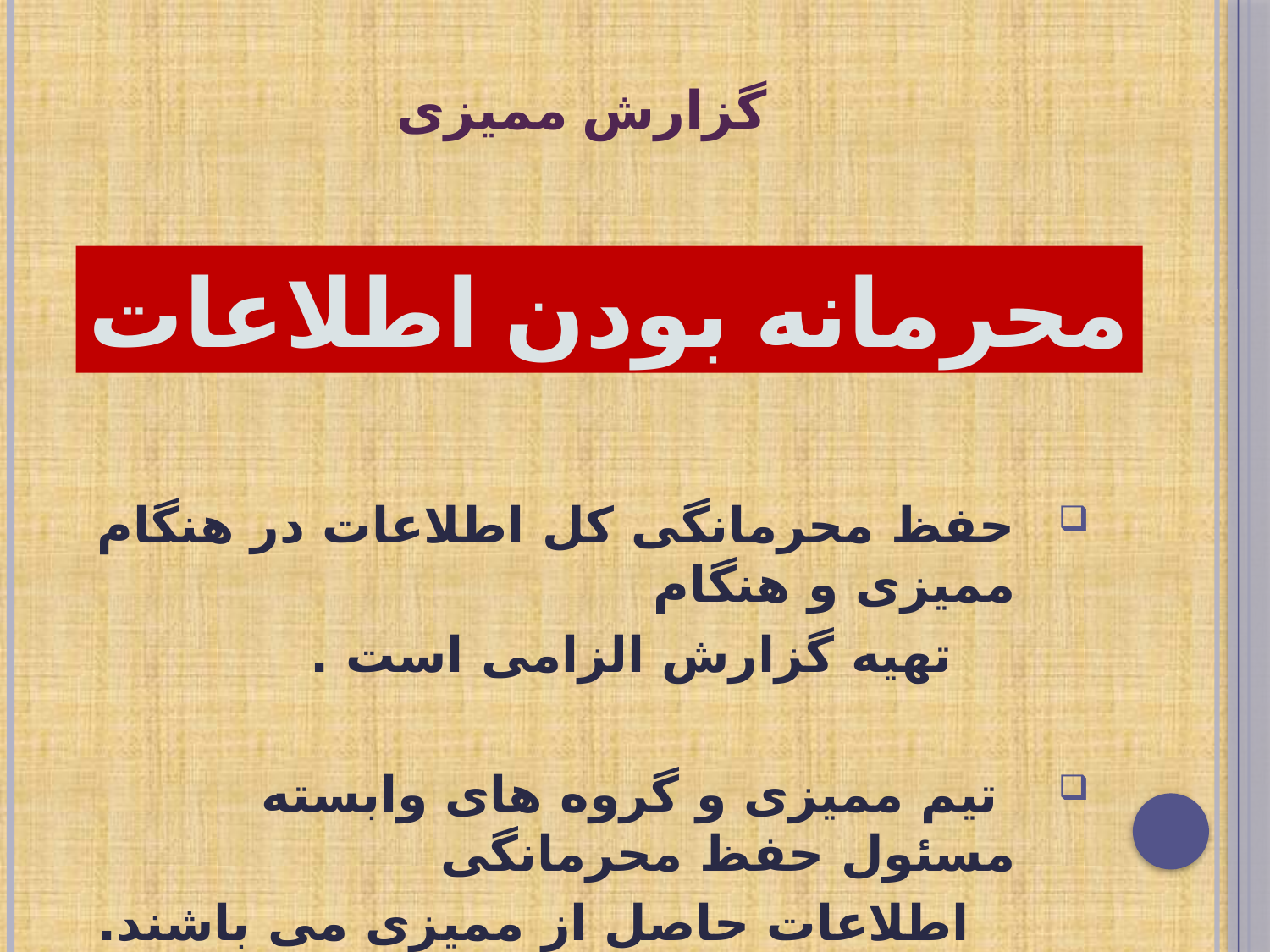

# گزارش ممیزی
محرمانه بودن اطلاعات

حفظ محرمانگی کل اطلاعات در هنگام مميزی و هنگام
        تهيه گزارش الزامی است .

 تيم مميزی و گروه های وابسته مسئول حفظ محرمانگی
       اطلاعات حاصل از مميزی می باشند.